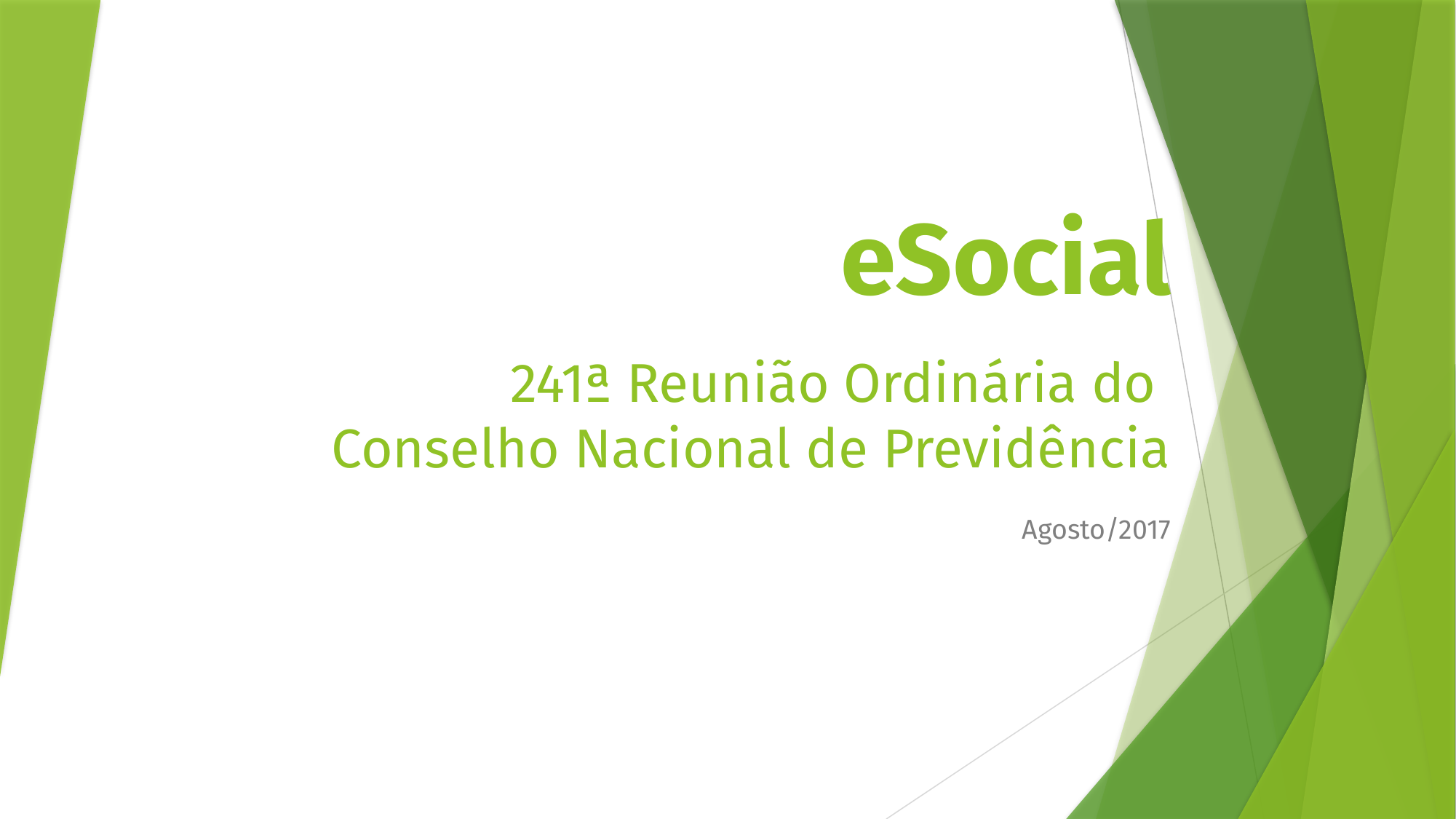

# eSocial 0 241ª Reunião Ordinária do Conselho Nacional de Previdência
Agosto/2017